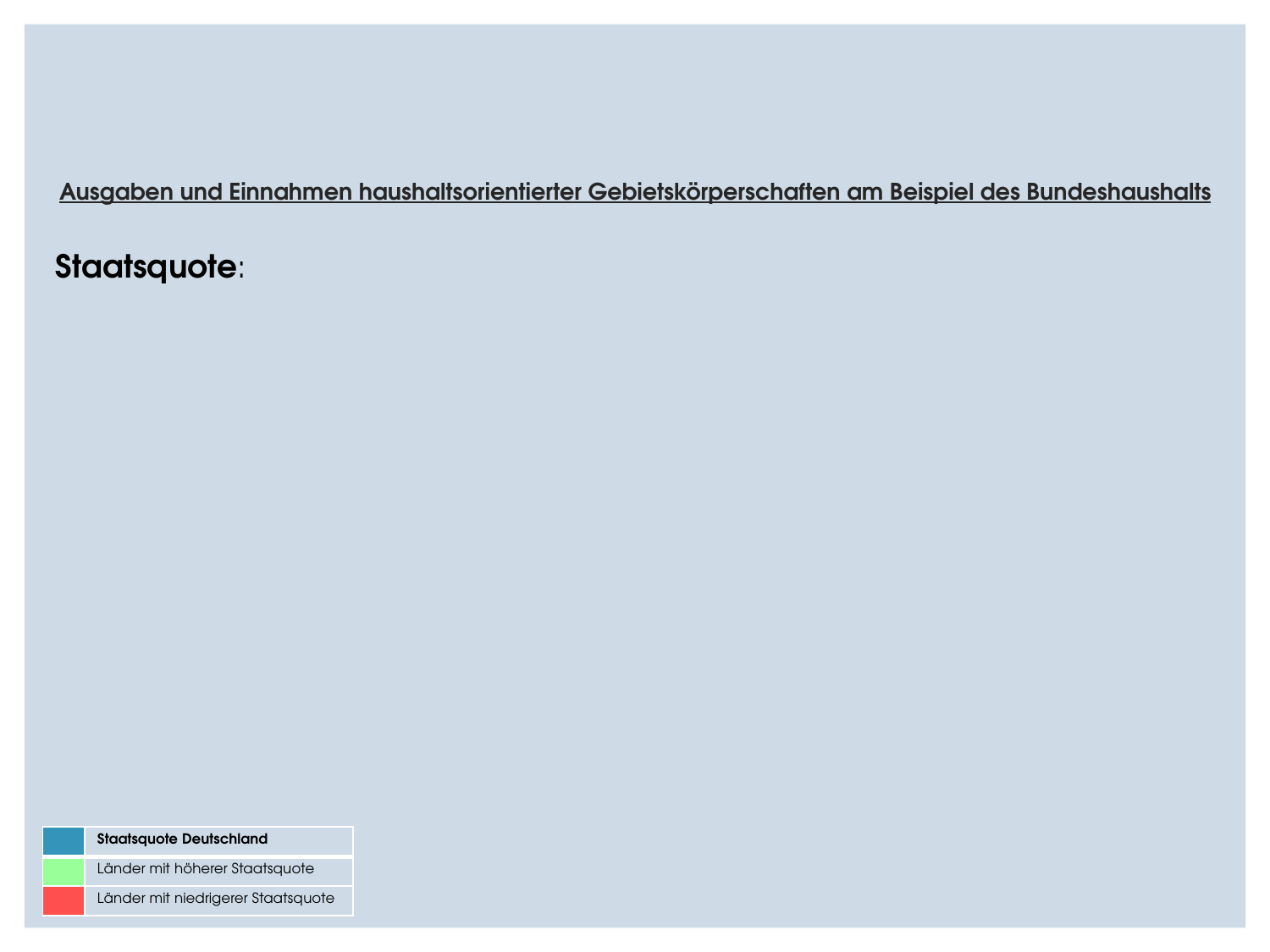

# Ausgaben und Einnahmen haushaltsorientierter Gebietskörperschaften am Beispiel des Bundeshaushalts
Staatsquote:
|  | Staatsquote Deutschland |
| --- | --- |
|  | Länder mit höherer Staatsquote |
|  | Länder mit niedrigerer Staatsquote |